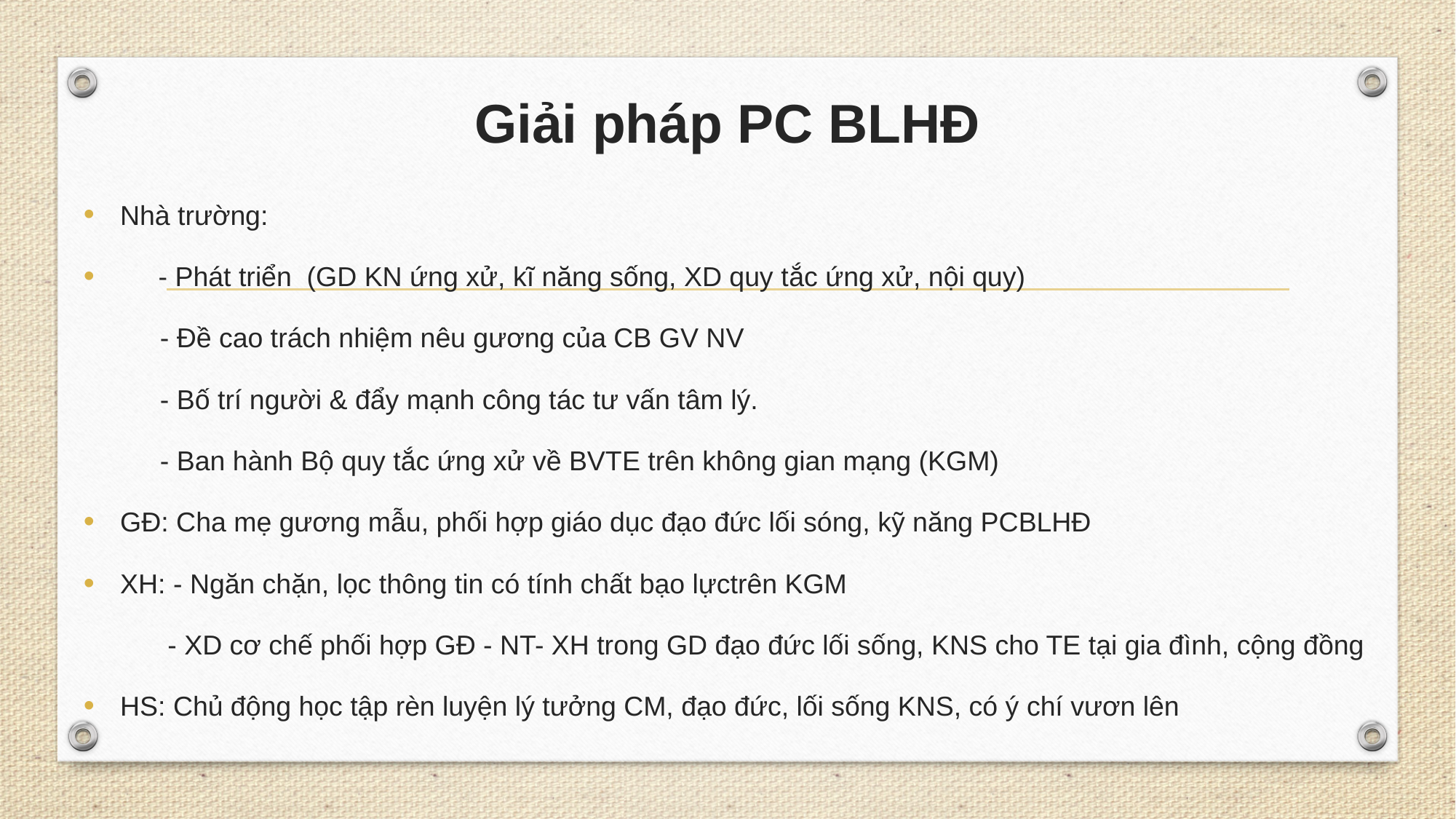

# Giải pháp PC BLHĐ
Nhà trường:
     - Phát triển  (GD KN ứng xử, kĩ năng sống, XD quy tắc ứng xử, nội quy)
          - Đề cao trách nhiệm nêu gương của CB GV NV
          - Bố trí người & đẩy mạnh công tác tư vấn tâm lý.
          - Ban hành Bộ quy tắc ứng xử về BVTE trên không gian mạng (KGM)
GĐ: Cha mẹ gương mẫu, phối hợp giáo dục đạo đức lối sóng, kỹ năng PCBLHĐ
XH: - Ngăn chặn, lọc thông tin có tính chất bạo lựctrên KGM
           - XD cơ chế phối hợp GĐ - NT- XH trong GD đạo đức lối sống, KNS cho TE tại gia đình, cộng đồng
HS: Chủ động học tập rèn luyện lý tưởng CM, đạo đức, lối sống KNS, có ý chí vươn lên